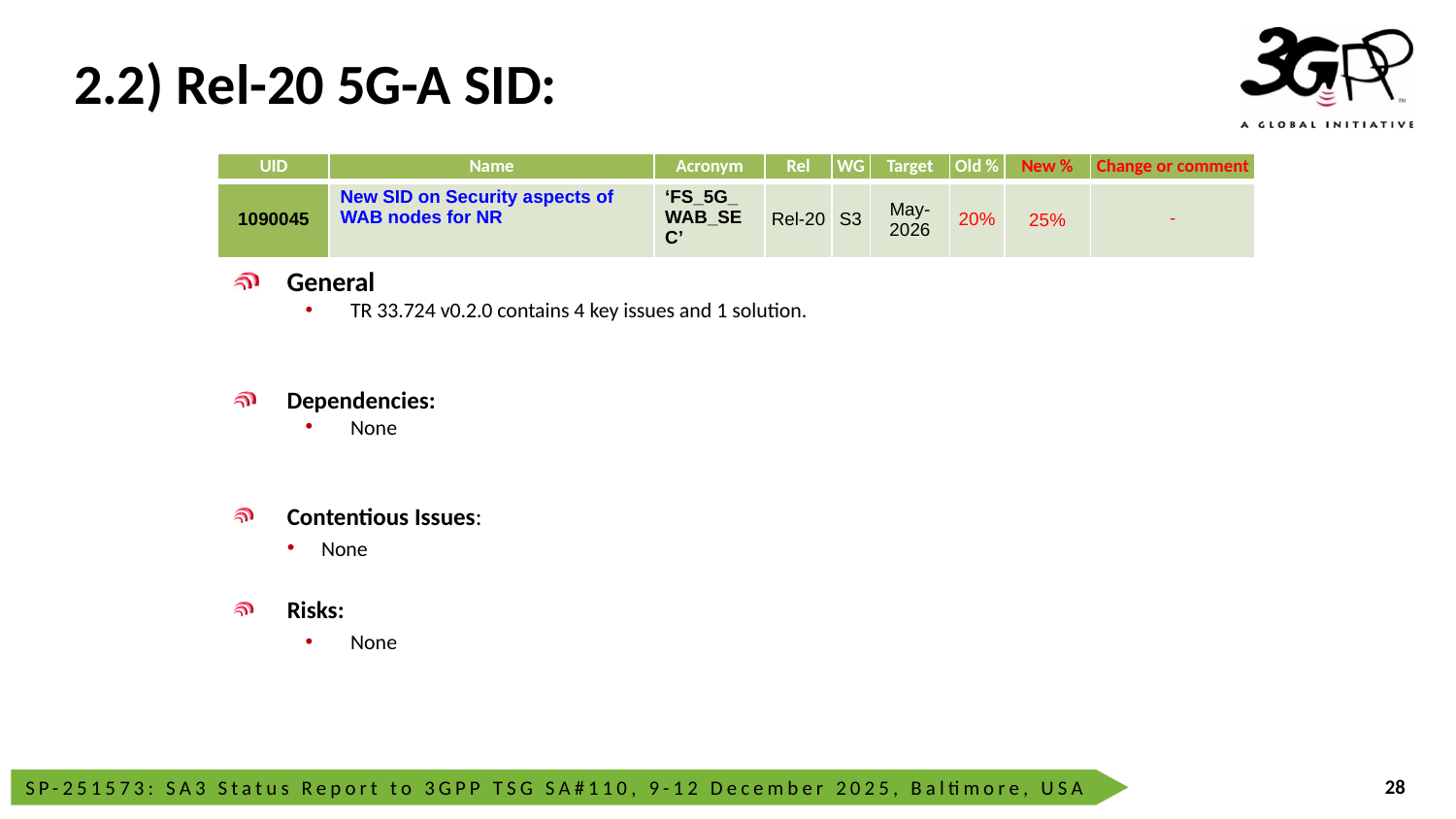

2.2) Rel-20 5G-A SID:
| UID | Name | Acronym | Rel | WG | Target | Old % | New % | Change or comment |
| --- | --- | --- | --- | --- | --- | --- | --- | --- |
| 1090045 | New SID on Security aspects of WAB nodes for NR | ‘FS\_5G\_WAB\_SEC’ | Rel-20 | S3 | May-2026 | 20% | 25% | - |
General
TR 33.724 v0.2.0 contains 4 key issues and 1 solution.

Dependencies:
None

Contentious Issues:
None

Risks:
None